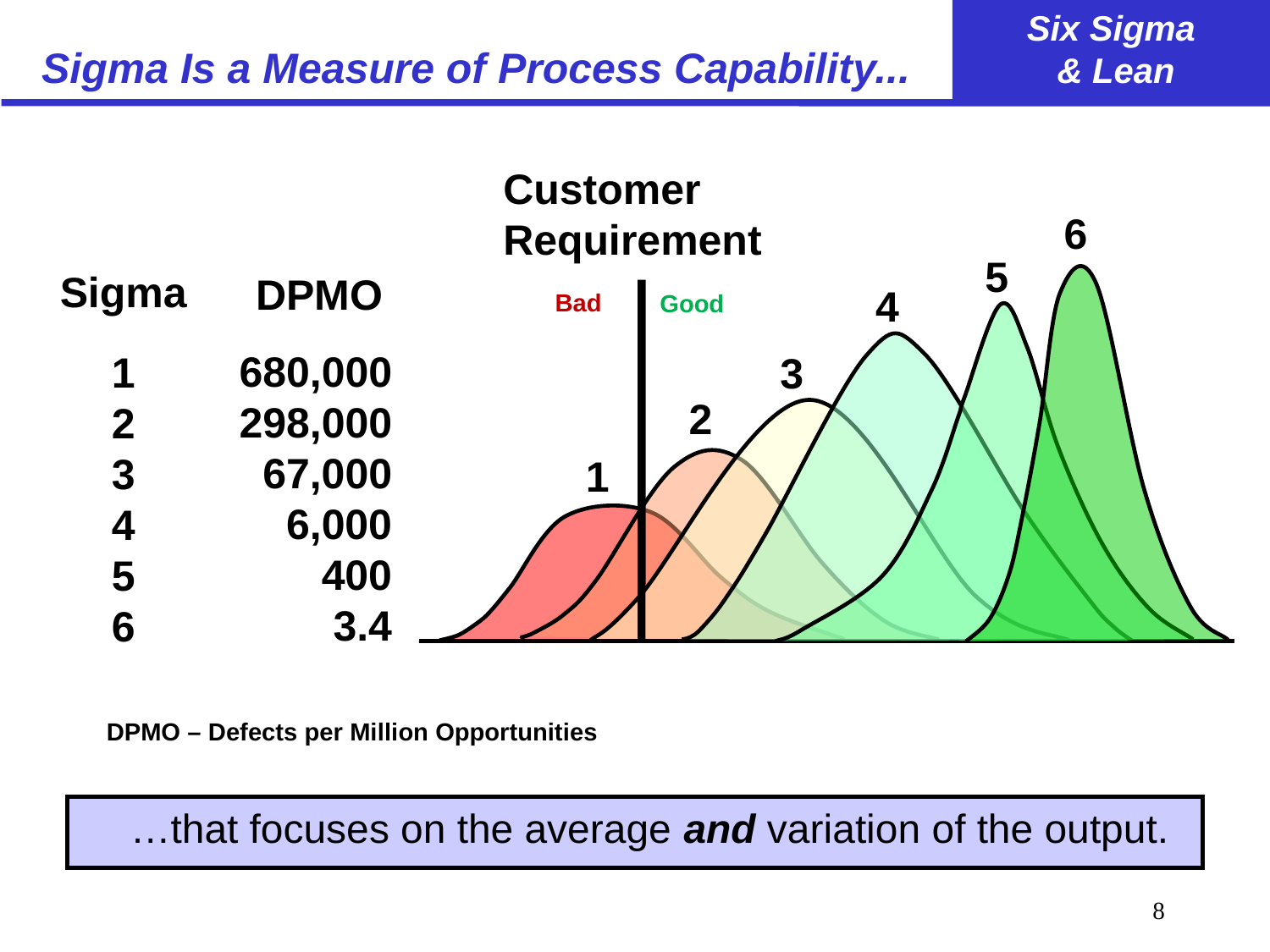

# Sigma Is a Measure of Process Capability...
Customer
Requirement
6
5

Sigma

1
2
3
4
5
6
DPMO

4

Bad
Good

680,000
298,000
67,000
6,000
400
3.4
3
2

1

DPMO – Defects per Million Opportunities
…that focuses on the average and variation of the output.
8